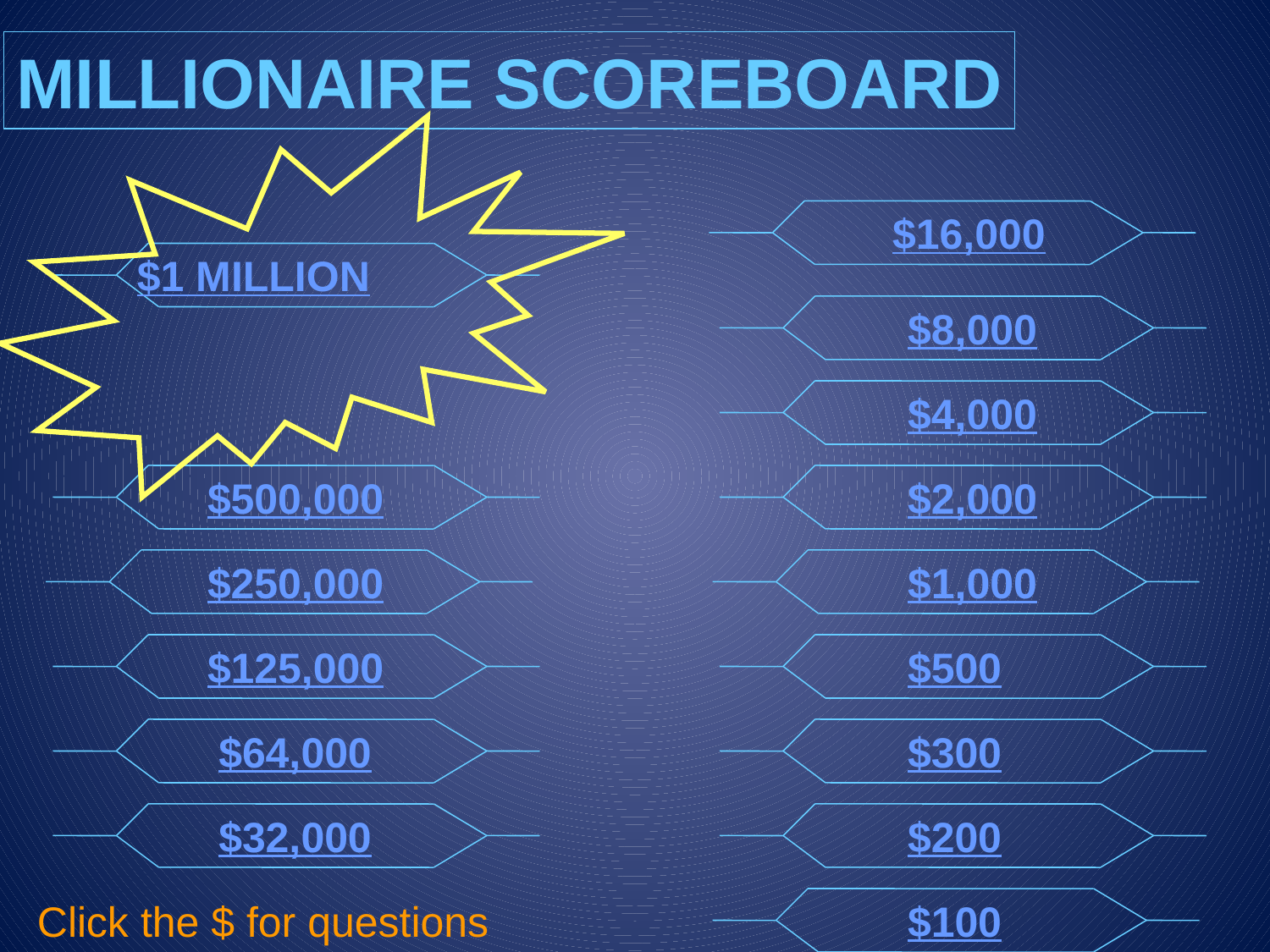

MILLIONAIRE SCOREBOARD

$16,000

$1 MILLION

$8,000

$4,000

$500,000

$2,000

$250,000

$1,000

$125,000

$500

$64,000

$300

$32,000

$200

Click the $ for questions

$100